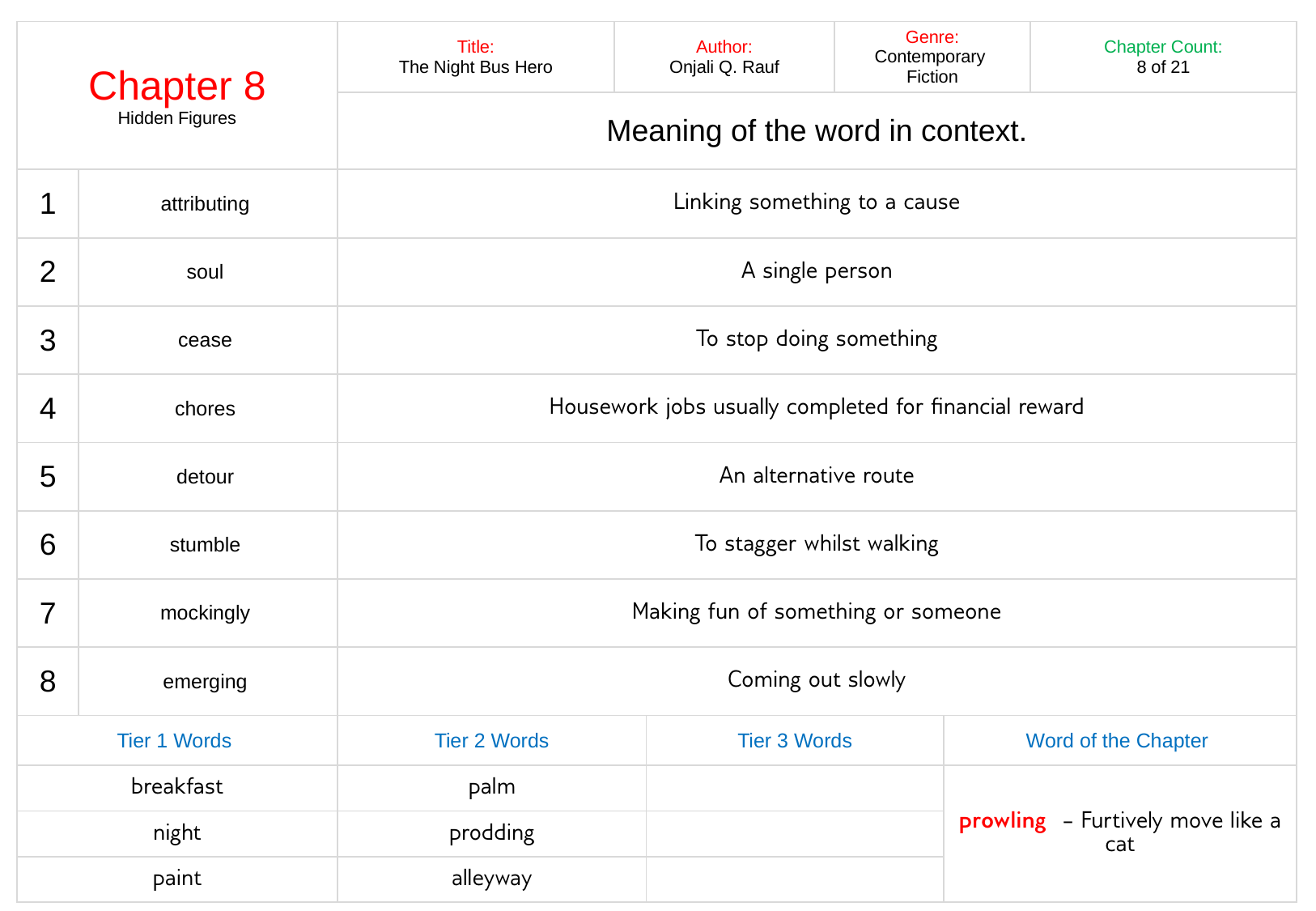

| Chapter 8 Hidden Figures |  | Title: The Night Bus Hero | Author: Onjali Q. Rauf |  | Genre: Contemporary Fiction | Chapter Word Count: 435 | Chapter Count: 8 of 21 |
| --- | --- | --- | --- | --- | --- | --- | --- |
|  |  | Meaning of the word in context. |  |  |  |  |  |
| 1 | attributing | Linking something to a cause |  |  |  |  |  |
| 2 | soul | A single person |  |  |  |  |  |
| 3 | cease | To stop doing something |  |  |  |  |  |
| 4 | chores | Housework jobs usually completed for financial reward |  |  |  |  |  |
| 5 | detour | An alternative route |  |  |  |  |  |
| 6 | stumble | To stagger whilst walking |  |  |  |  |  |
| 7 | mockingly | Making fun of something or someone |  |  |  |  |  |
| 8 | emerging | Coming out slowly |  |  |  |  |  |
| Tier 1 Words |  | Tier 2 Words |  | Tier 3 Words |  | Word of the Chapter |  |
| breakfast |  | palm |  |  |  | prowling – Furtively move like a cat |  |
| night |  | prodding |  |  |  |  |  |
| paint |  | alleyway |  |  |  |  |  |